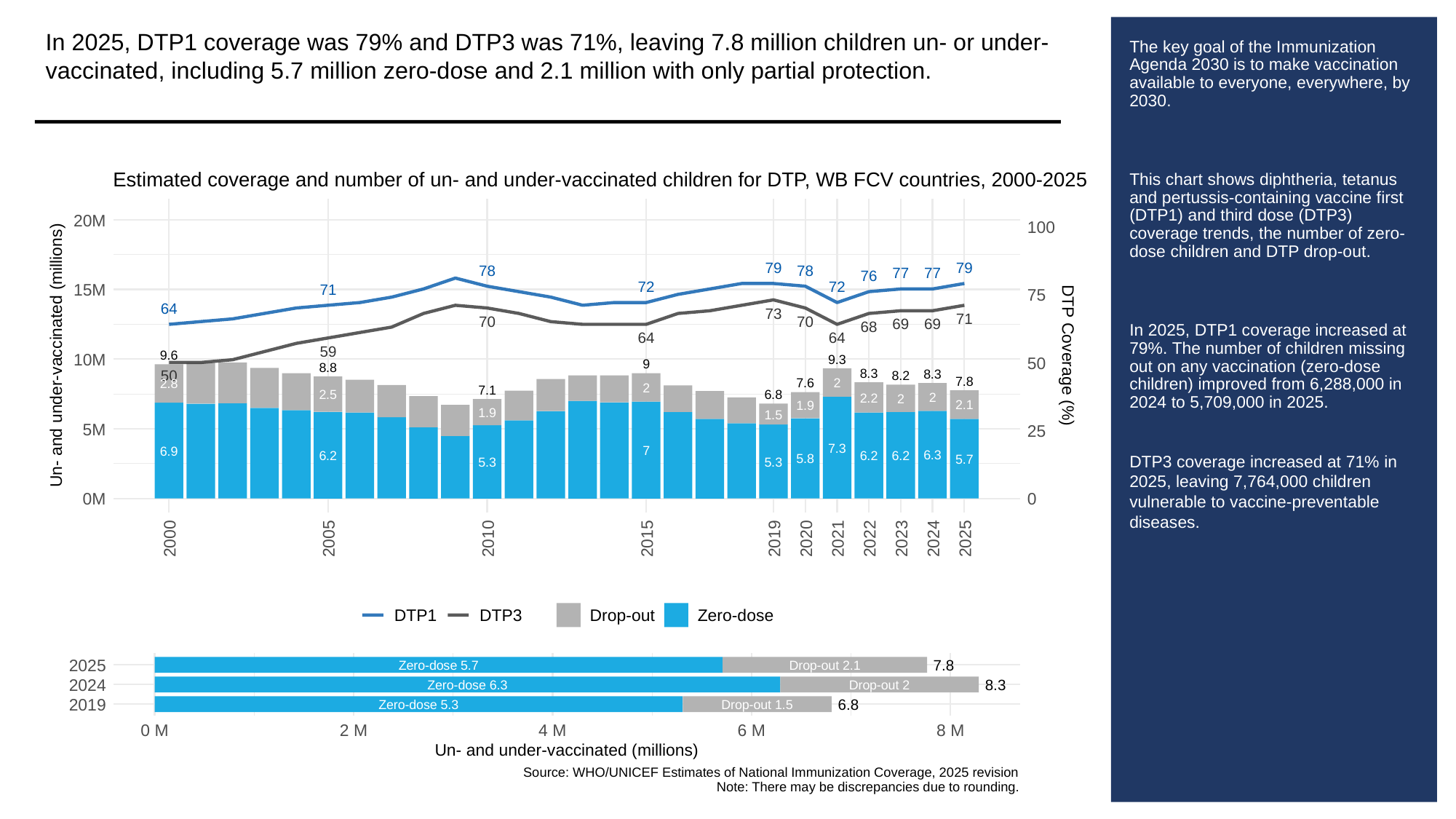

In 2025, DTP1 coverage was 79% and DTP3 was 71%, leaving 7.8 million children un- or under-vaccinated, including 5.7 million zero-dose and 2.1 million with only partial protection.
# The key goal of the Immunization Agenda 2030 is to make vaccination available to everyone, everywhere, by 2030.

This chart shows diphtheria, tetanus and pertussis-containing vaccine first (DTP1) and third dose (DTP3) coverage trends, the number of zero-dose children and DTP drop-out.

In 2025, DTP1 coverage increased at 79%. The number of children missing out on any vaccination (zero-dose children) improved from 6,288,000 in 2024 to 5,709,000 in 2025.

DTP3 coverage increased at 71% in 2025, leaving 7,764,000 children vulnerable to vaccine-preventable diseases.

Estimated coverage and number of un- and under-vaccinated children for DTP, WB FCV countries, 2000-2025

20M

100

79
79
78
78
77
77
76

72
72
15M
71
75

64
73
71
70
70
69
69
68

64
64
59
Un- and under-vaccinated (millions)
DTP Coverage (%)
9.6
10M
9.3
50

9

8.8

8.3
8.3
50
8.2

7.8

2
7.6
2.8

2

7.1

2.5
6.8

2
2.2
2

2.1
1.9

1.9

1.5

5M

25

7.3
7
6.9
6.3
6.2
6.2
6.2
5.8
5.7
5.3
5.3

0M
0

2000
2005
2010
2015
2019
2020
2021
2022
2023
2024
2025

DTP1
DTP3
Drop-out
Zero-dose

2025
7.8
Zero-dose 5.7
Drop-out 2.1

2024
8.3
Zero-dose 6.3
Drop-out 2

2019
6.8
Zero-dose 5.3
Drop-out 1.5

0 M
2 M
4 M
6 M
8 M
Un- and under-vaccinated (millions)
Source: WHO/UNICEF Estimates of National Immunization Coverage, 2025 revision
Note: There may be discrepancies due to rounding.